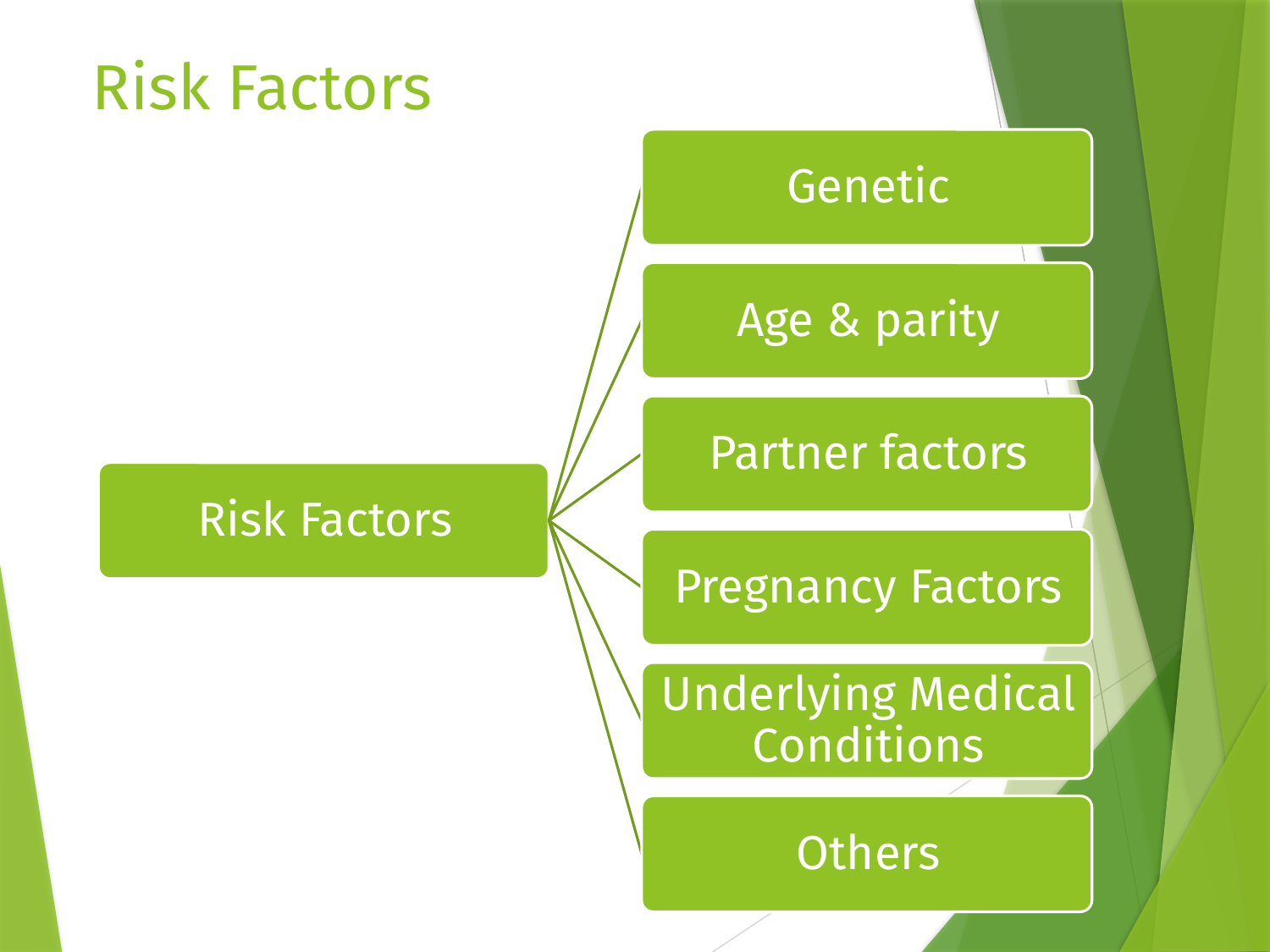

# Risk Factors
Risk Factors

Genetic

Age & parity

Partner factors

Pregnancy Factors

Underlying Medical Conditions

Others